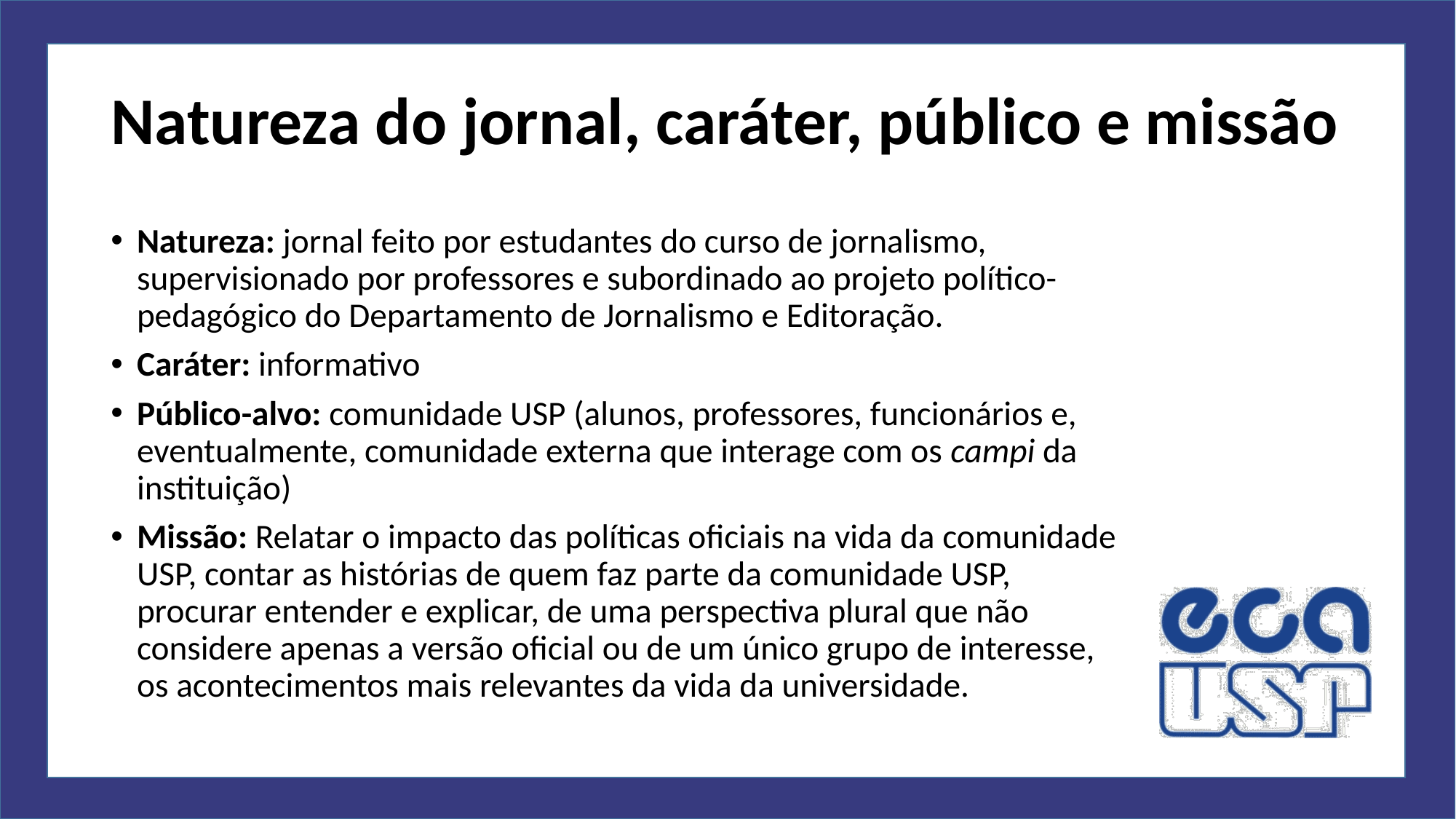

# Natureza do jornal, caráter, público e missão
Natureza: jornal feito por estudantes do curso de jornalismo, supervisionado por professores e subordinado ao projeto político-pedagógico do Departamento de Jornalismo e Editoração.
Caráter: informativo
Público-alvo: comunidade USP (alunos, professores, funcionários e, eventualmente, comunidade externa que interage com os campi da instituição)
Missão: Relatar o impacto das políticas oficiais na vida da comunidade USP, contar as histórias de quem faz parte da comunidade USP, procurar entender e explicar, de uma perspectiva plural que não considere apenas a versão oficial ou de um único grupo de interesse, os acontecimentos mais relevantes da vida da universidade.